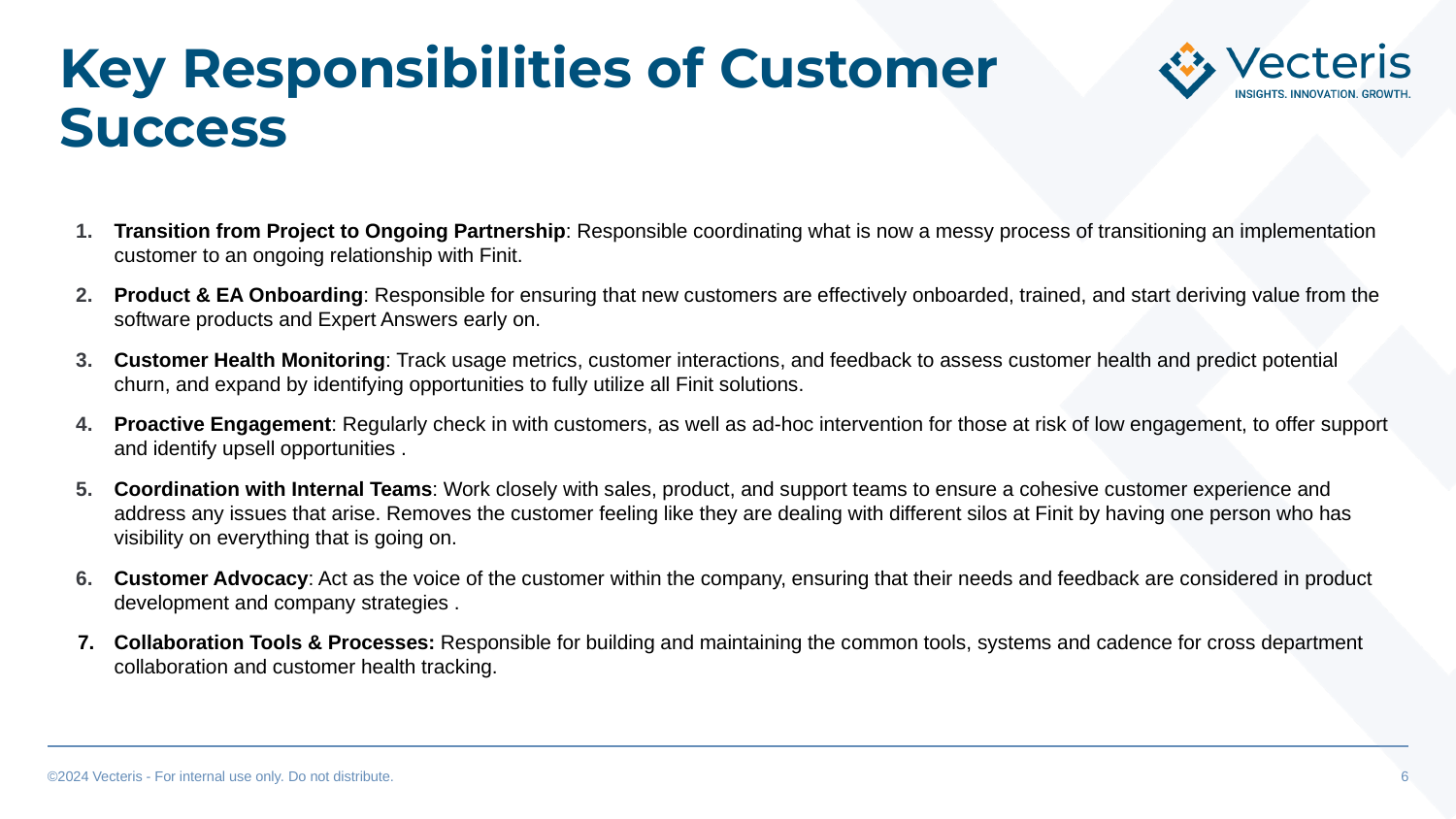

# Key Responsibilities of Customer Success
Transition from Project to Ongoing Partnership: Responsible coordinating what is now a messy process of transitioning an implementation customer to an ongoing relationship with Finit.
Product & EA Onboarding: Responsible for ensuring that new customers are effectively onboarded, trained, and start deriving value from the software products and Expert Answers early on​.
Customer Health Monitoring: Track usage metrics, customer interactions, and feedback to assess customer health and predict potential churn, and expand by identifying opportunities to fully utilize all Finit solutions.
Proactive Engagement: Regularly check in with customers, as well as ad-hoc intervention for those at risk of low engagement, to offer support and identify upsell opportunities .
Coordination with Internal Teams: Work closely with sales, product, and support teams to ensure a cohesive customer experience and address any issues that arise. Removes the customer feeling like they are dealing with different silos at Finit by having one person who has visibility on everything that is going on.
Customer Advocacy: Act as the voice of the customer within the company, ensuring that their needs and feedback are considered in product development and company strategies .
Collaboration Tools & Processes: Responsible for building and maintaining the common tools, systems and cadence for cross department collaboration and customer health tracking.